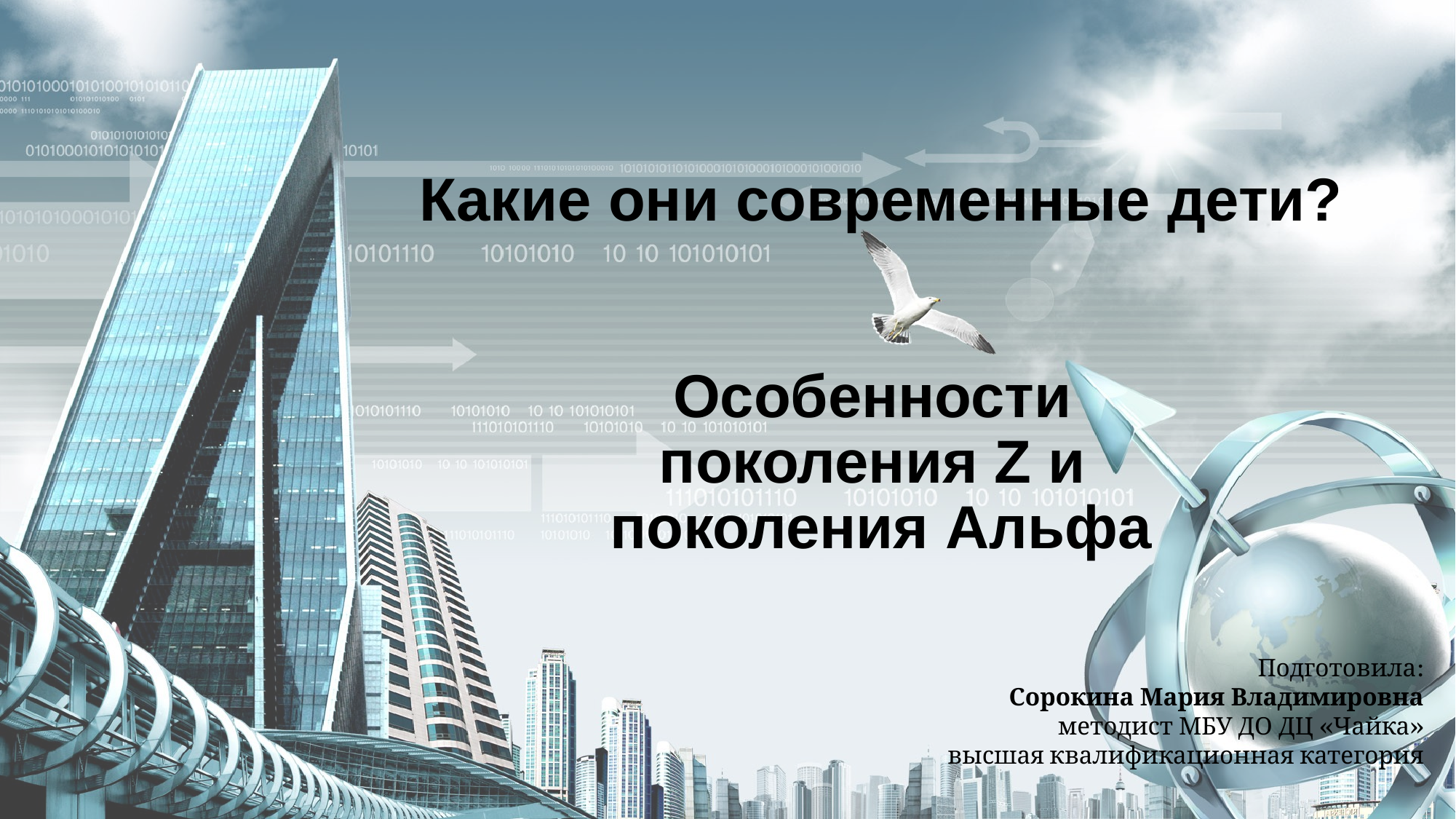

# Какие они современные дети? Особенности поколения Z и поколения Альфа
Подготовила:
Сорокина Мария Владимировна
методист МБУ ДО ДЦ «Чайка»
высшая квалификационная категория